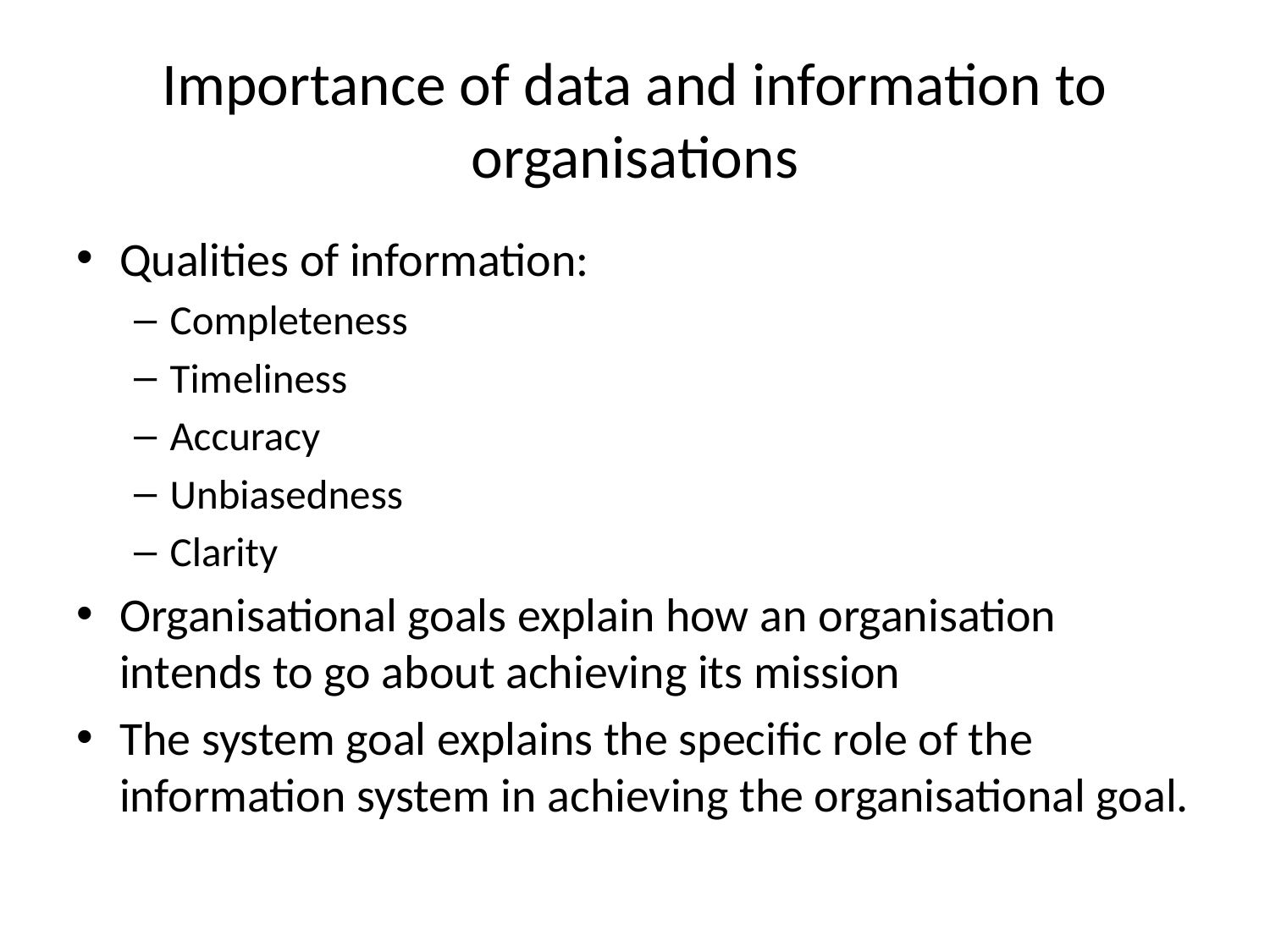

# Importance of data and information to organisations
Qualities of information:
Completeness
Timeliness
Accuracy
Unbiasedness
Clarity
Organisational goals explain how an organisation intends to go about achieving its mission
The system goal explains the specific role of the information system in achieving the organisational goal.